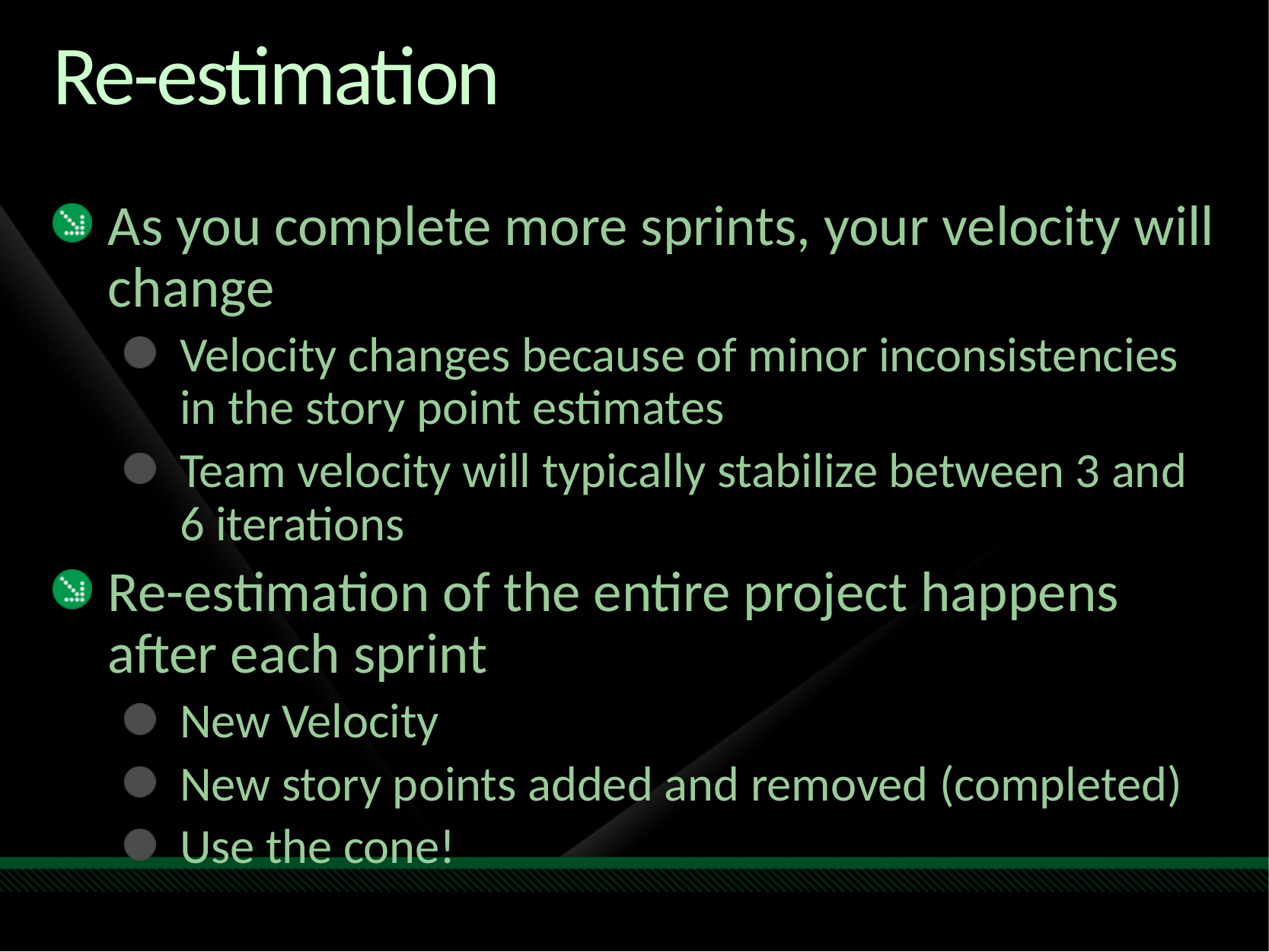

# Re-estimation
As you complete more sprints, your velocity will change
Velocity changes because of minor inconsistencies in the story point estimates
Team velocity will typically stabilize between 3 and 6 iterations
Re-estimation of the entire project happens after each sprint
New Velocity
New story points added and removed (completed)
Use the cone!